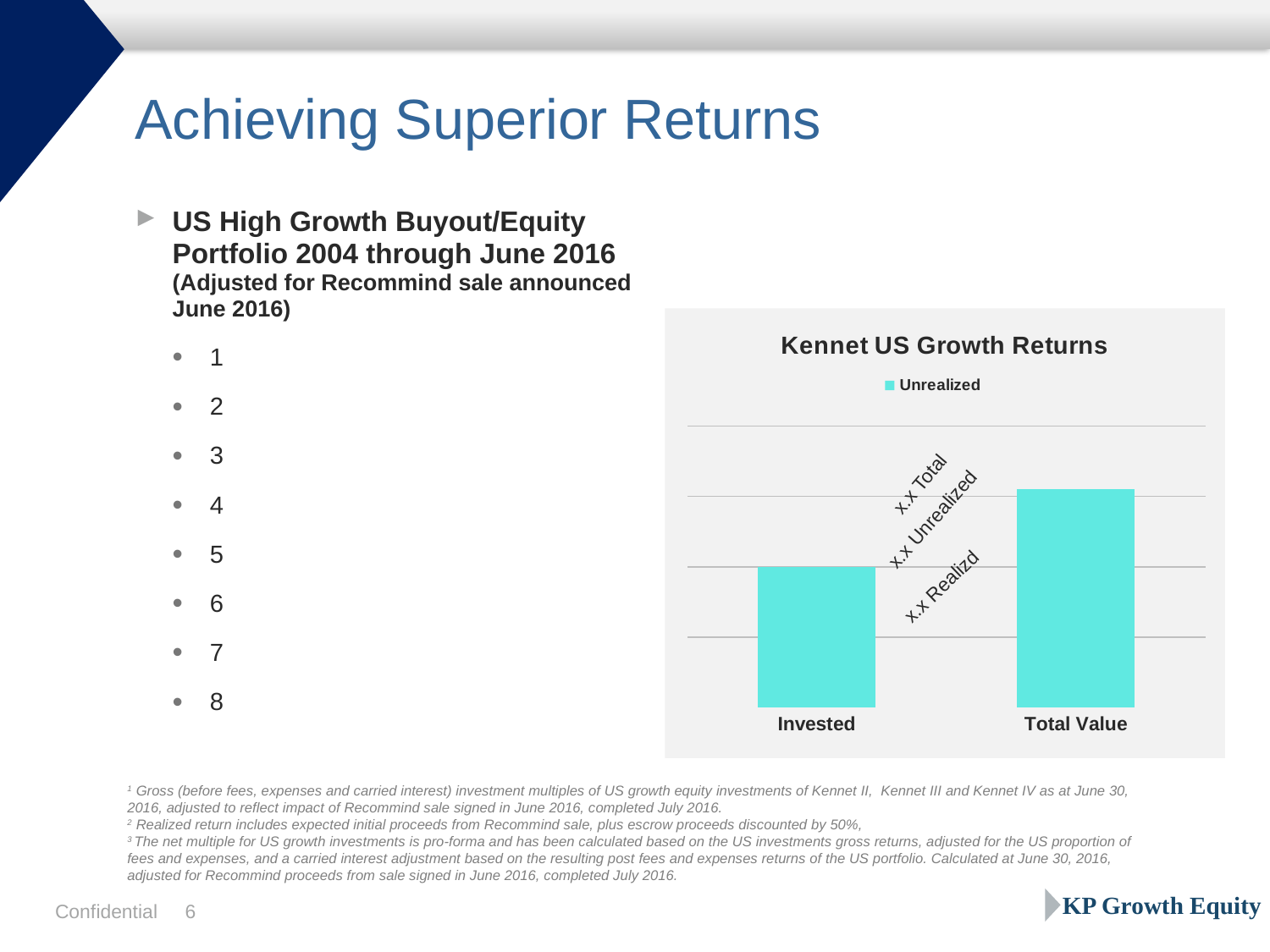

# Achieving Superior Returns
US High Growth Buyout/Equity Portfolio 2004 through June 2016  (Adjusted for Recommind sale announced June 2016)
1
2
3
4
5
6
7
8

### Chart: Kennet US Growth Returns

| Category | Unrealized |
|---|---|
| Invested | 100.0 |
| Total Value | 155.0 |
x.x Total
x.x Unrealized
x.x Realizd
1 Gross (before fees, expenses and carried interest) investment multiples of US growth equity investments of Kennet II,  Kennet III and Kennet IV as at June 30, 2016, adjusted to reflect impact of Recommind sale signed in June 2016, completed July 2016.
2 Realized return includes expected initial proceeds from Recommind sale, plus escrow proceeds discounted by 50%,
3 The net multiple for US growth investments is pro-forma and has been calculated based on the US investments gross returns, adjusted for the US proportion of fees and expenses, and a carried interest adjustment based on the resulting post fees and expenses returns of the US portfolio. Calculated at June 30, 2016, adjusted for Recommind proceeds from sale signed in June 2016, completed July 2016.

KP Growth Equity
Confidential
6